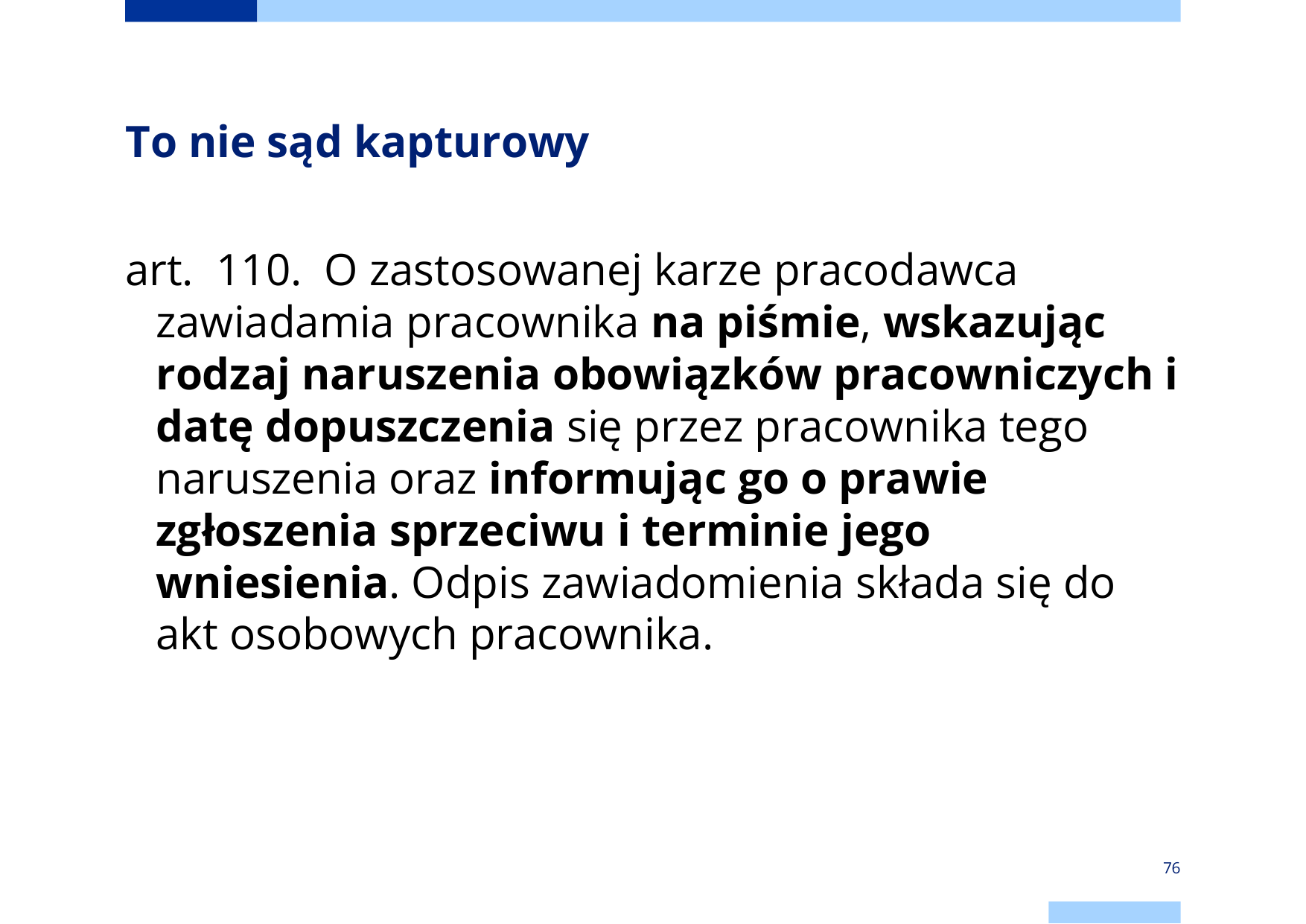

# To nie sąd kapturowy
art.  110.  O zastosowanej karze pracodawca zawiadamia pracownika na piśmie, wskazując rodzaj naruszenia obowiązków pracowniczych i datę dopuszczenia się przez pracownika tego naruszenia oraz informując go o prawie zgłoszenia sprzeciwu i terminie jego wniesienia. Odpis zawiadomienia składa się do akt osobowych pracownika.

76